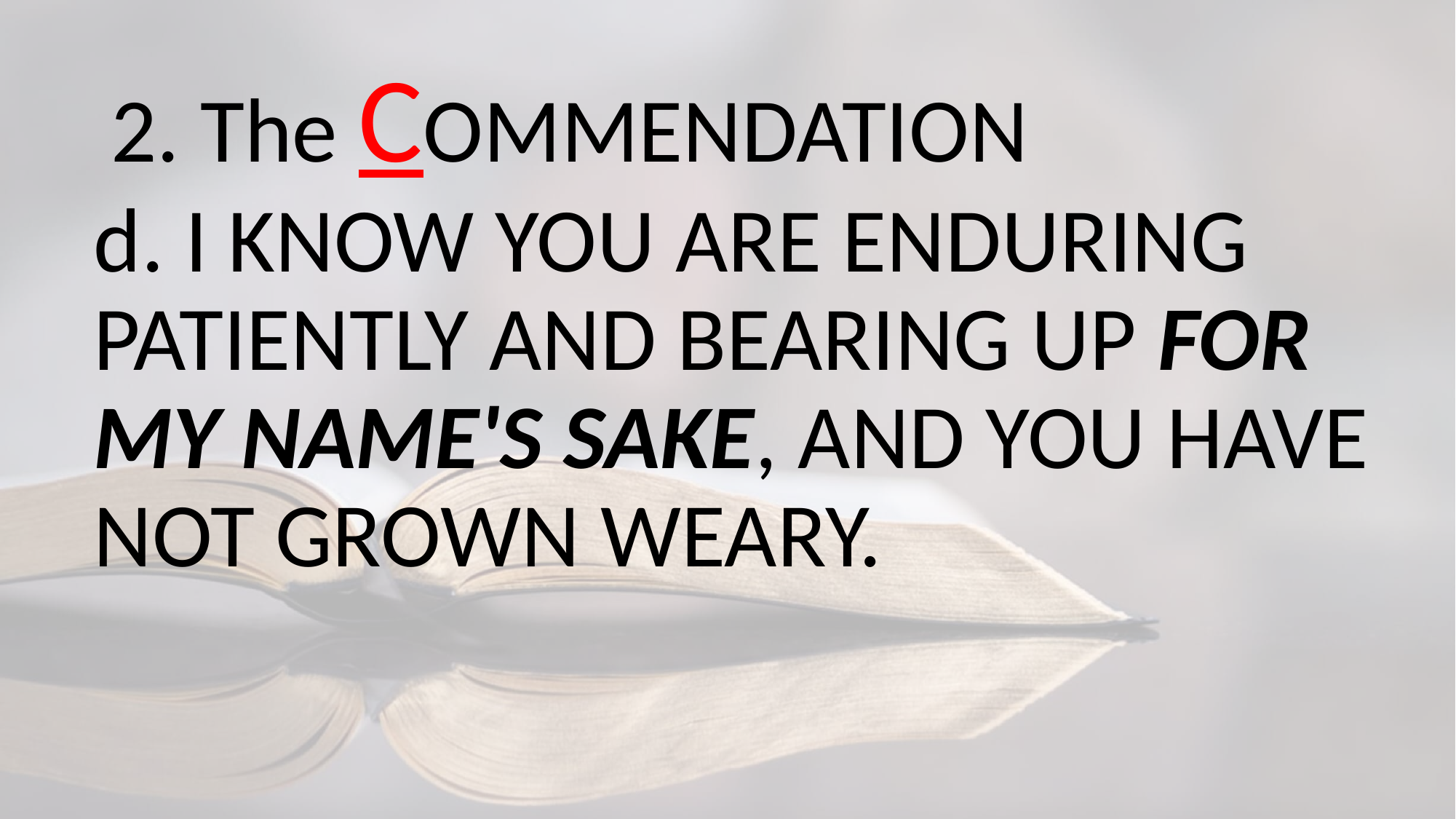

# 2. The COMMENDATION
d. I KNOW YOU ARE ENDURING PATIENTLY AND BEARING UP FOR MY NAME'S SAKE, AND YOU HAVE NOT GROWN WEARY.